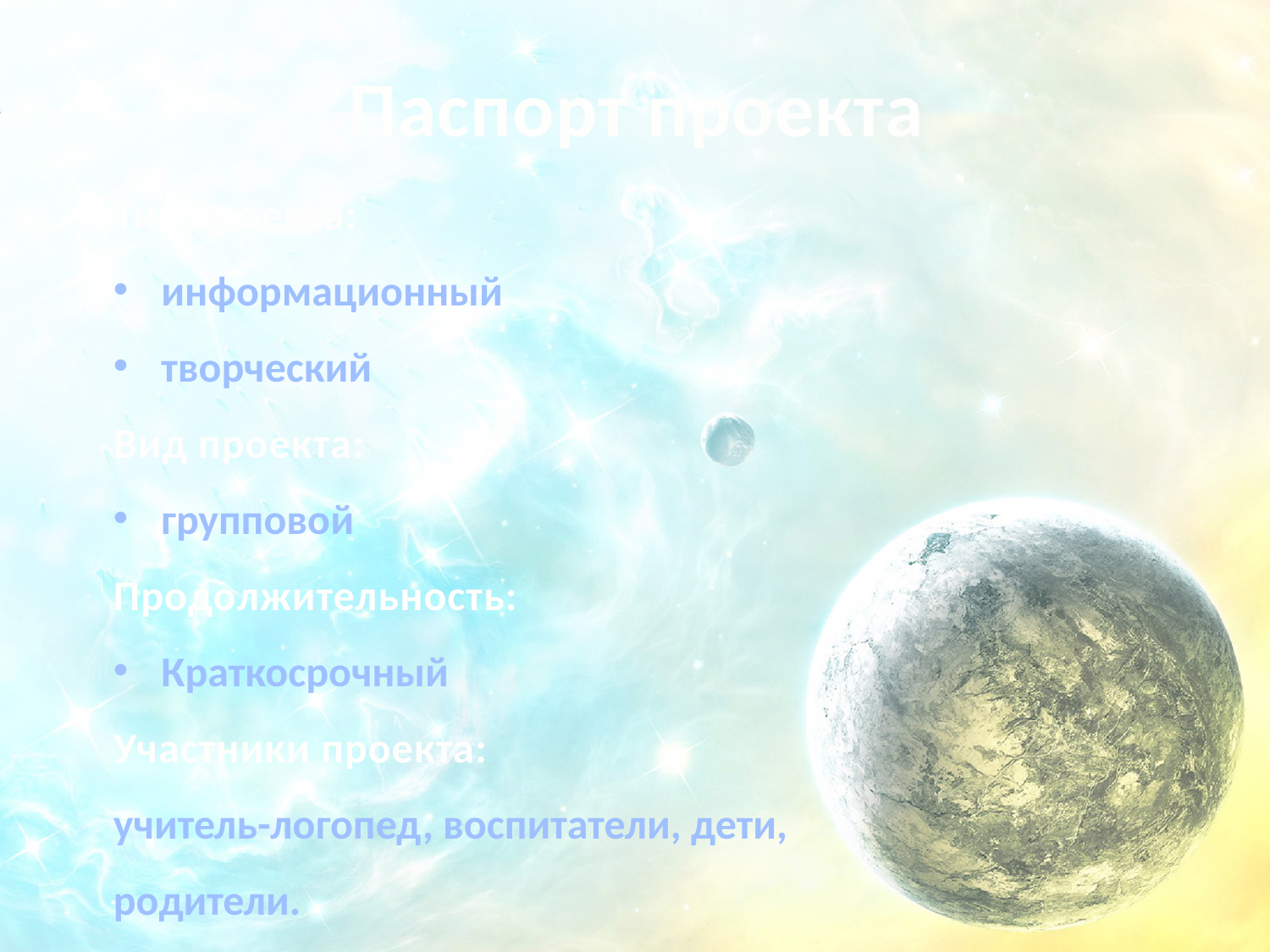

# Паспорт проекта
Тип проекта:
информационный
творческий
Вид проекта:
групповой
Продолжительность:
Краткосрочный
Участники проекта:
учитель-логопед, воспитатели, дети, родители.